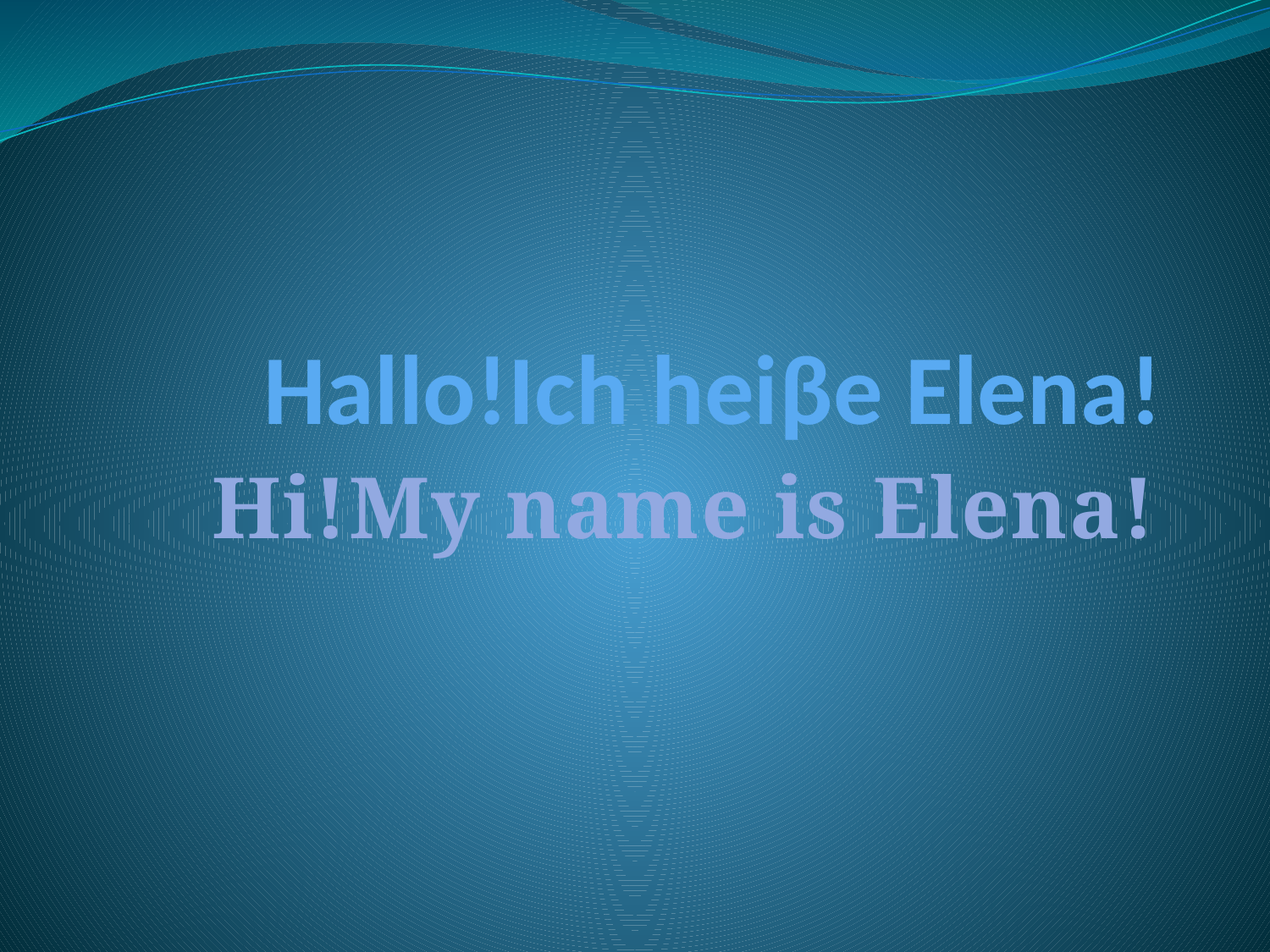

# Hallo!Ich heiβe Elena!
Hi!My name is Elena!